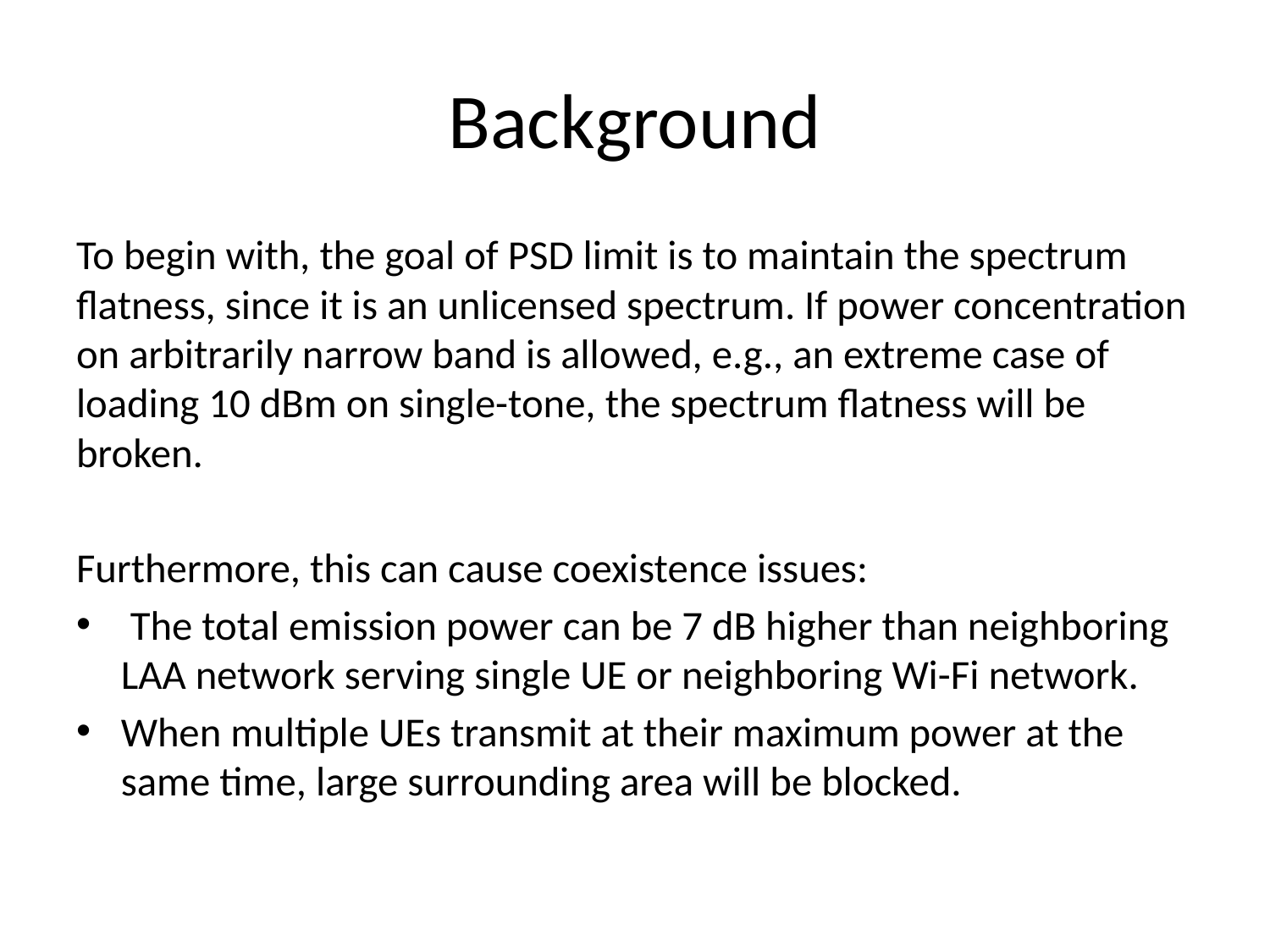

# Background
To begin with, the goal of PSD limit is to maintain the spectrum flatness, since it is an unlicensed spectrum. If power concentration on arbitrarily narrow band is allowed, e.g., an extreme case of loading 10 dBm on single-tone, the spectrum flatness will be broken.

Furthermore, this can cause coexistence issues:
 The total emission power can be 7 dB higher than neighboring LAA network serving single UE or neighboring Wi-Fi network.
When multiple UEs transmit at their maximum power at the same time, large surrounding area will be blocked.